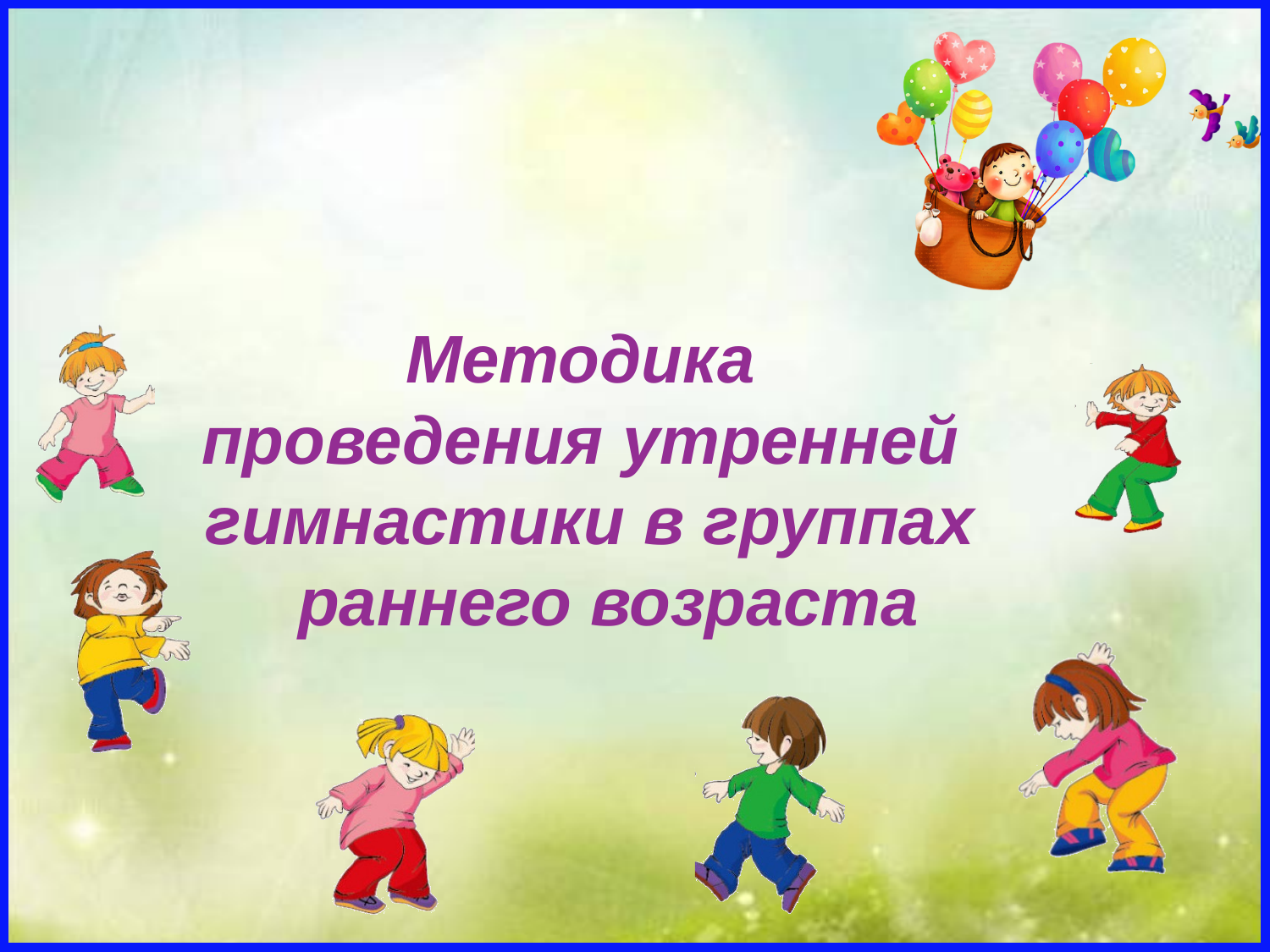

# Методика  проведения утренней  гимнастики в группах   раннего возраста